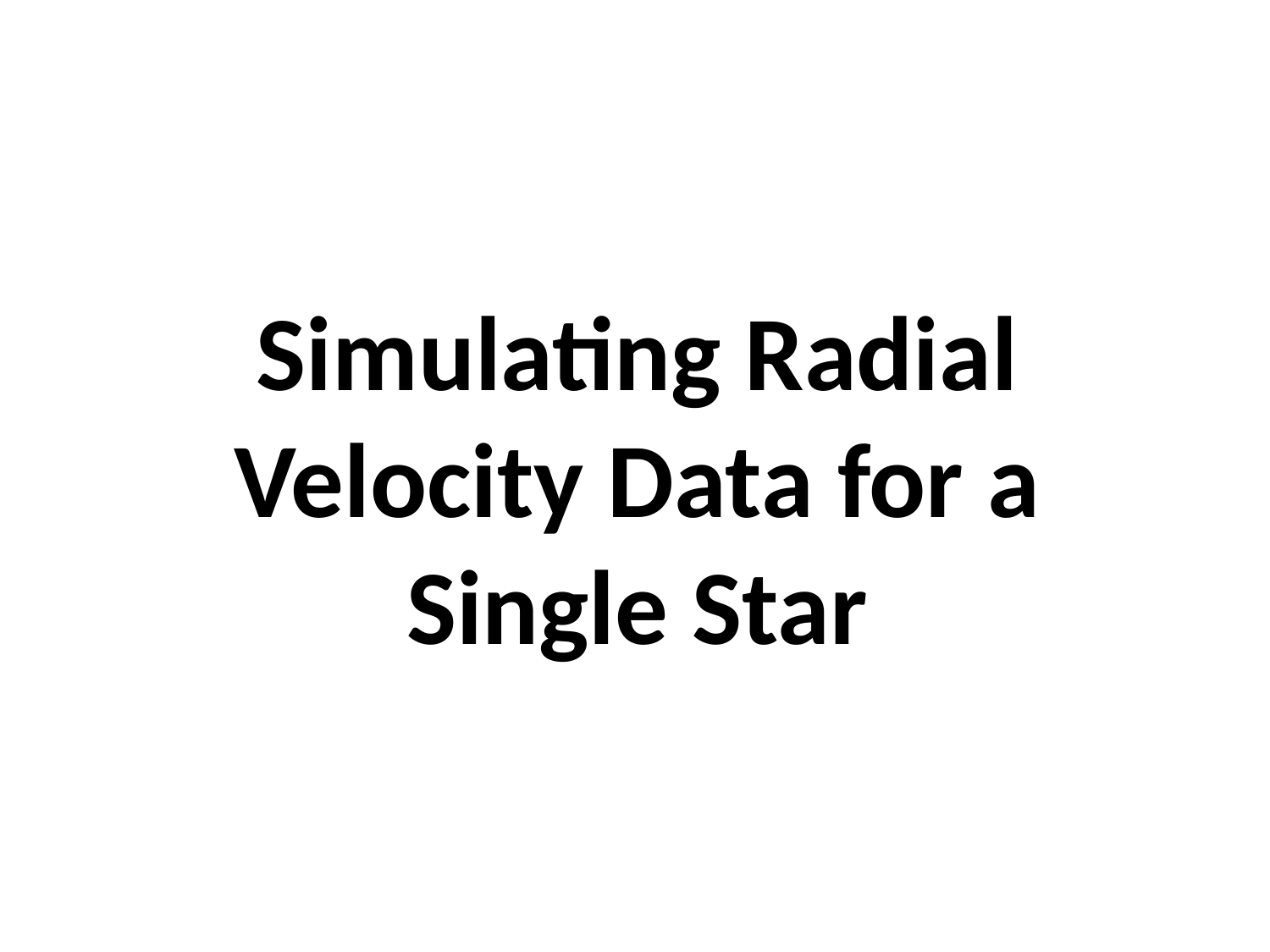

Simulating Radial Velocity Data for a Single Star